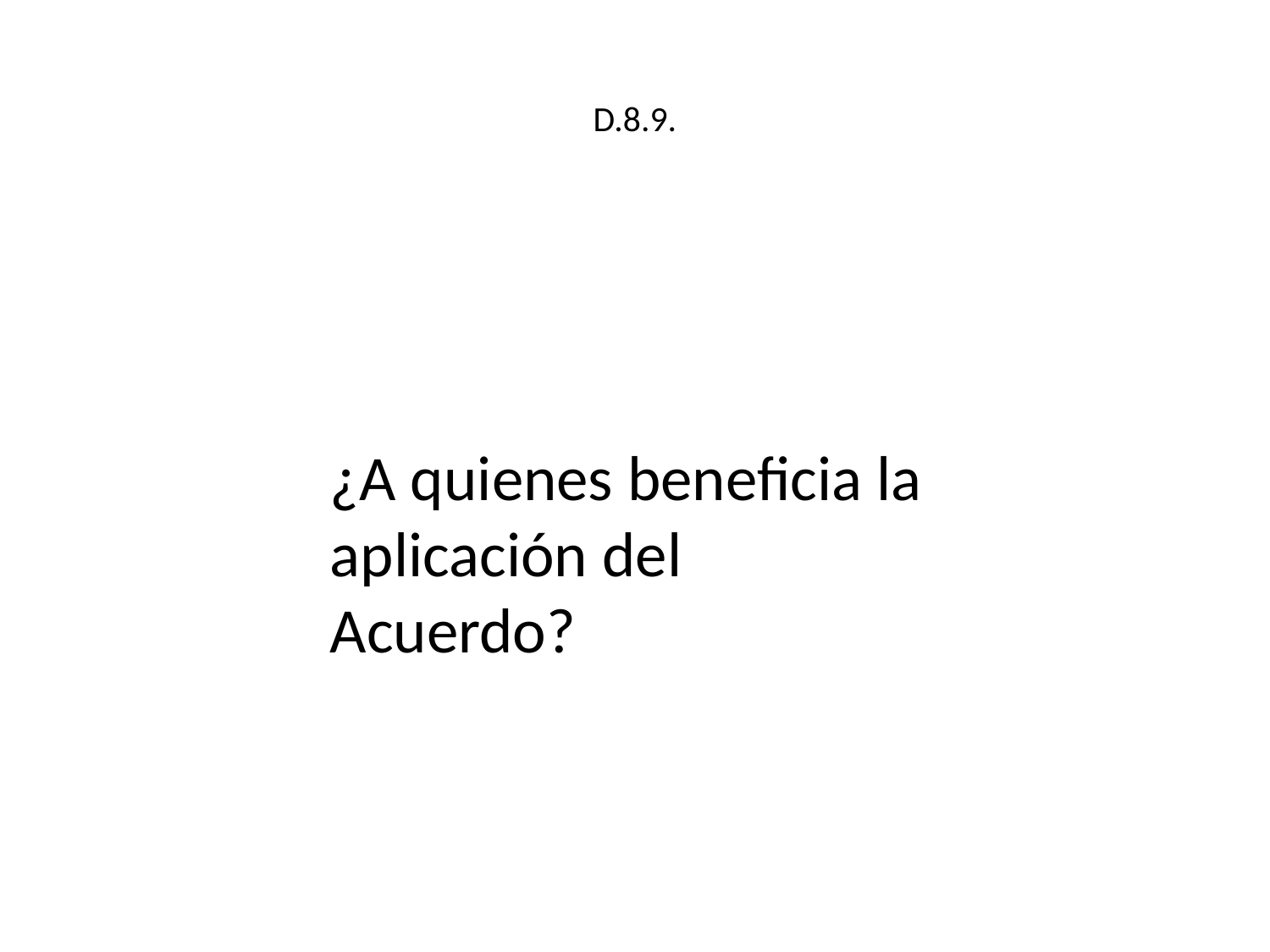

# D.8.9.

¿A quienes beneficia la aplicación del Acuerdo?